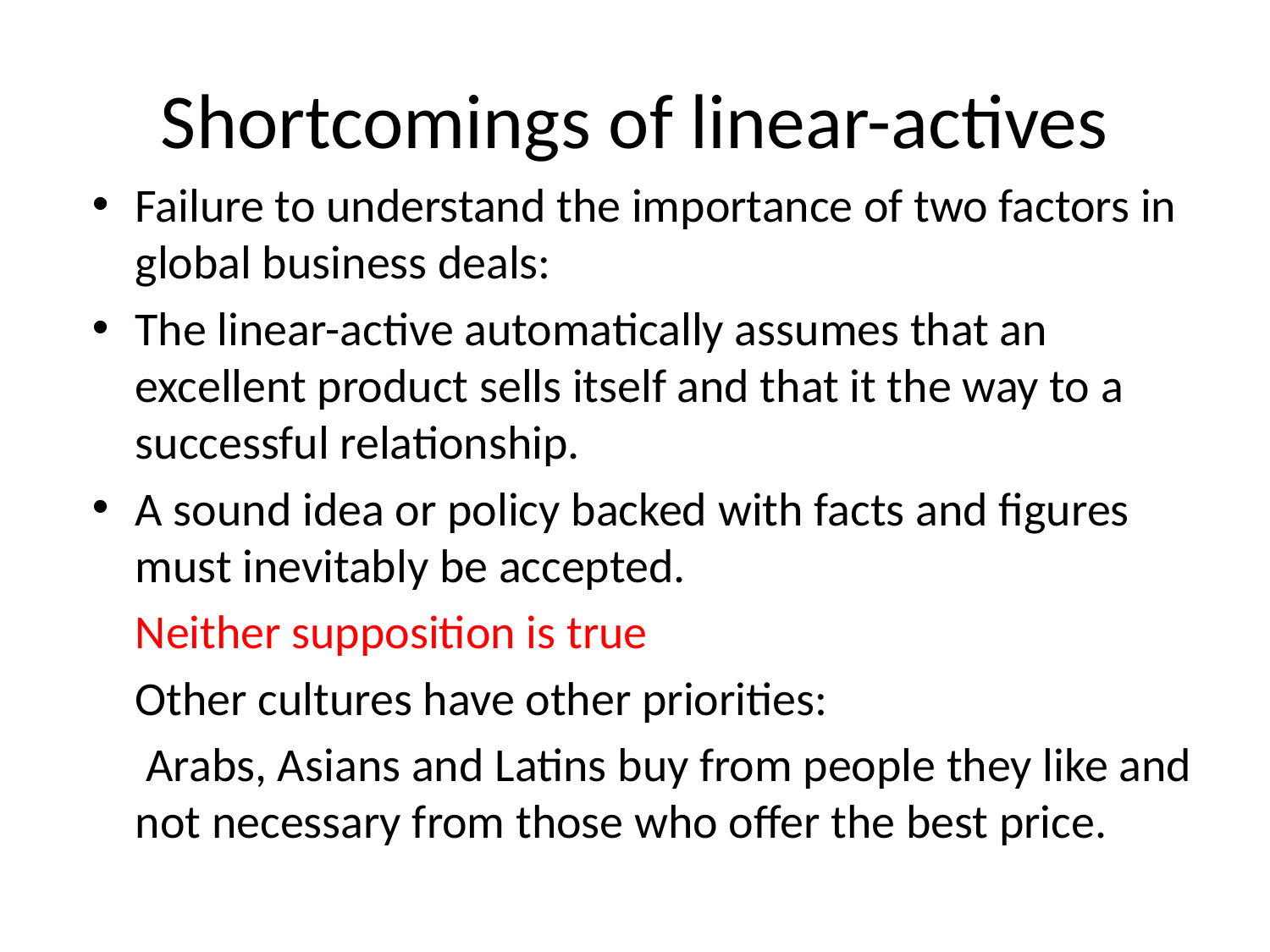

# Shortcomings of linear-actives
Failure to understand the importance of two factors in global business deals:
The linear-active automatically assumes that an excellent product sells itself and that it the way to a successful relationship.
A sound idea or policy backed with facts and figures must inevitably be accepted.
    Neither supposition is true
    Other cultures have other priorities:
     Arabs, Asians and Latins buy from people they like and not necessary from those who offer the best price.